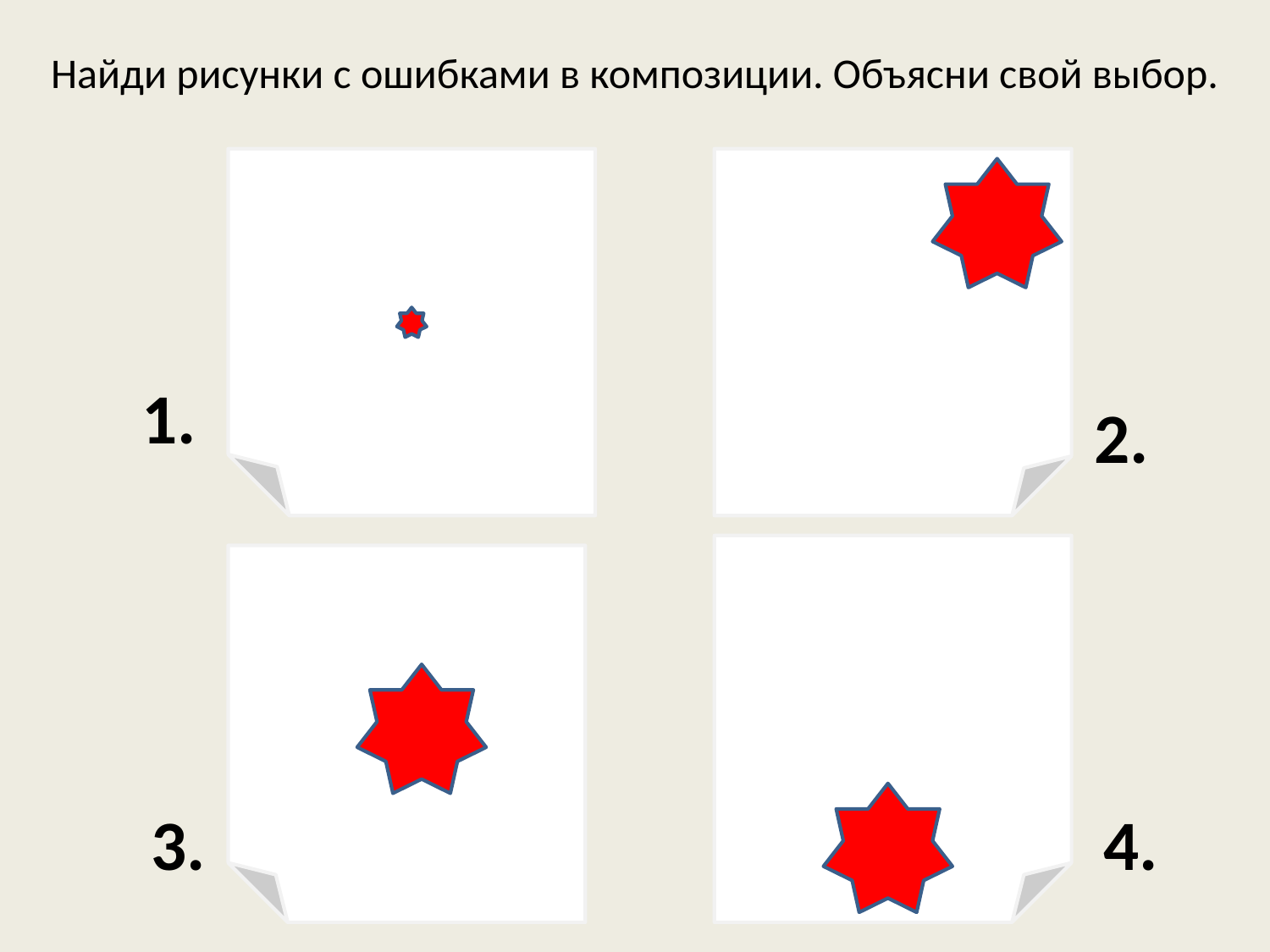

Найди рисунки с ошибками в композиции. Объясни свой выбор.

1.
2.

3.
4.